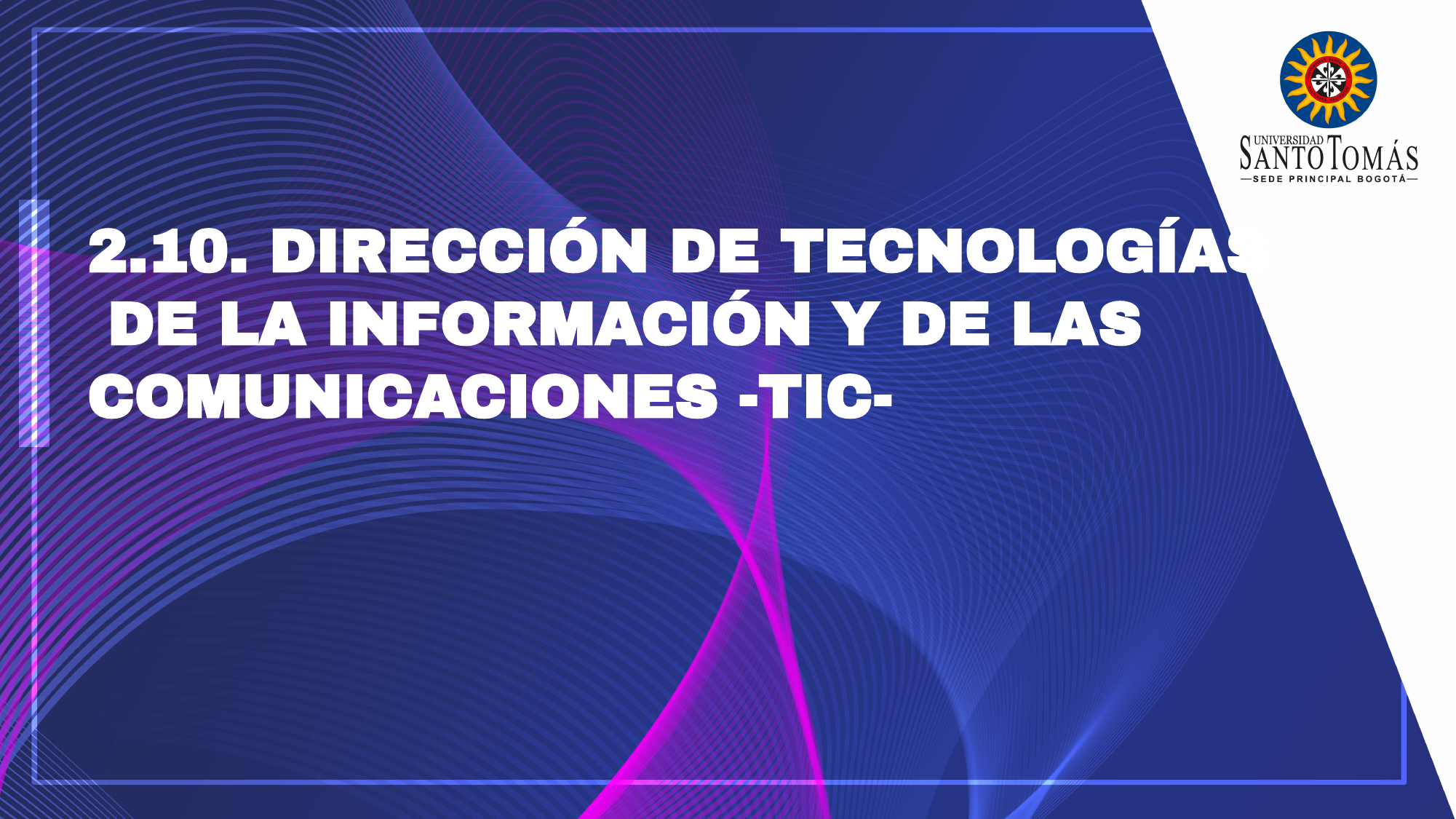

2.10. DIRECCIÓN DE TECNOLOGÍAS
 DE LA INFORMACIÓN Y DE LAS
COMUNICACIONES -TIC-